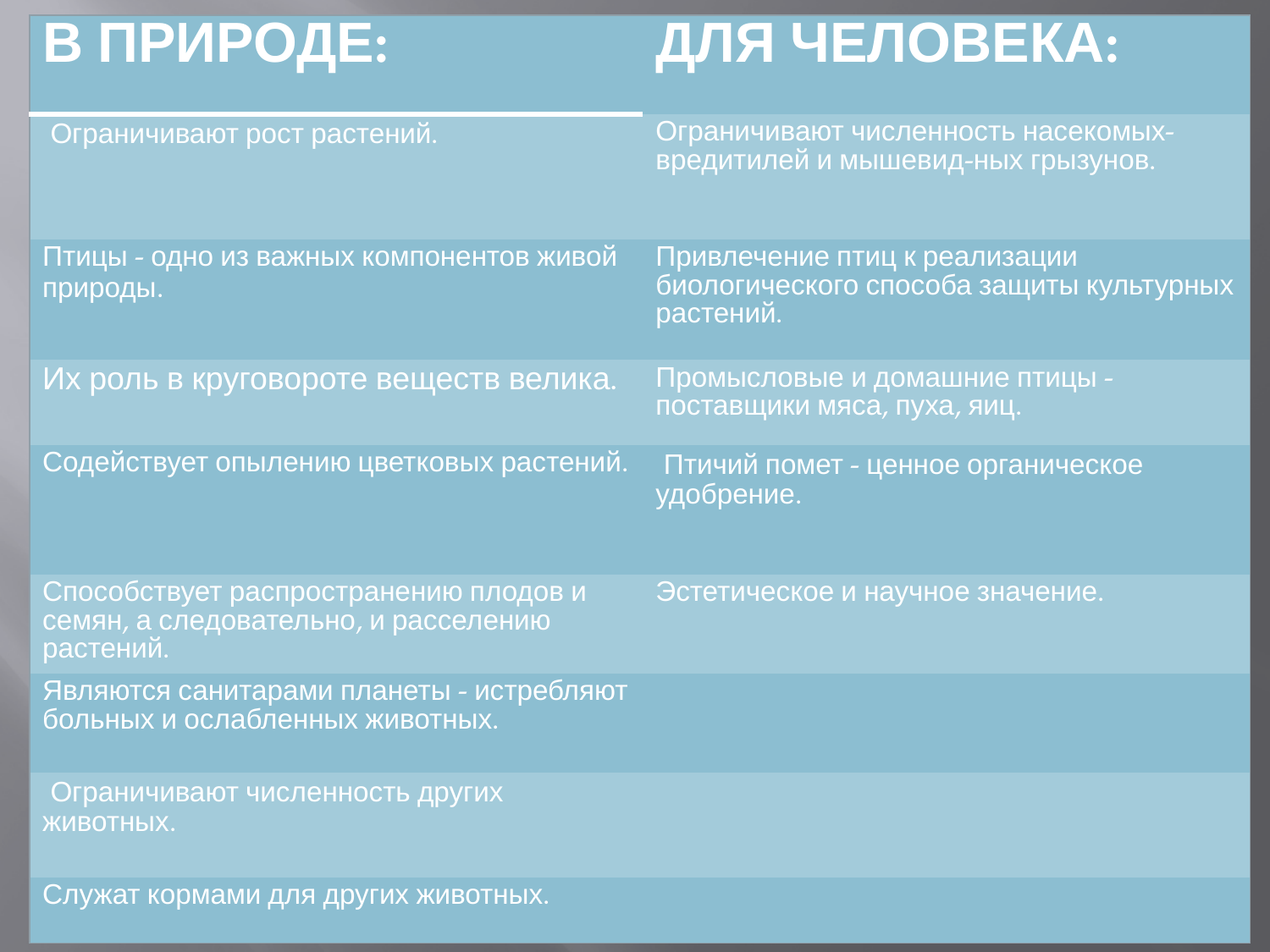

| В ПРИРОДЕ: | ДЛЯ ЧЕЛОВЕКА: |
| --- | --- |
| Ограничивают рост растений. | Ограничивают численность насекомых-вредитилей и мышевид-ных грызунов. |
| Птицы - одно из важных компонентов живой природы. | Привлечение птиц к реализации биологического способа защиты культурных растений. |
| Их роль в круговороте веществ велика. | Промысловые и домашние птицы - поставщики мяса, пуха, яиц. |
| Содействует опылению цветковых растений. | Птичий помет - ценное органическое удобрение. |
| Способствует распространению плодов и семян, а следовательно, и расселению растений. | Эстетическое и научное значение. |
| Являются санитарами планеты - истребляют больных и ослабленных животных. |  |
| Ограничивают численность других животных. |  |
| Служат кормами для других животных. |  |